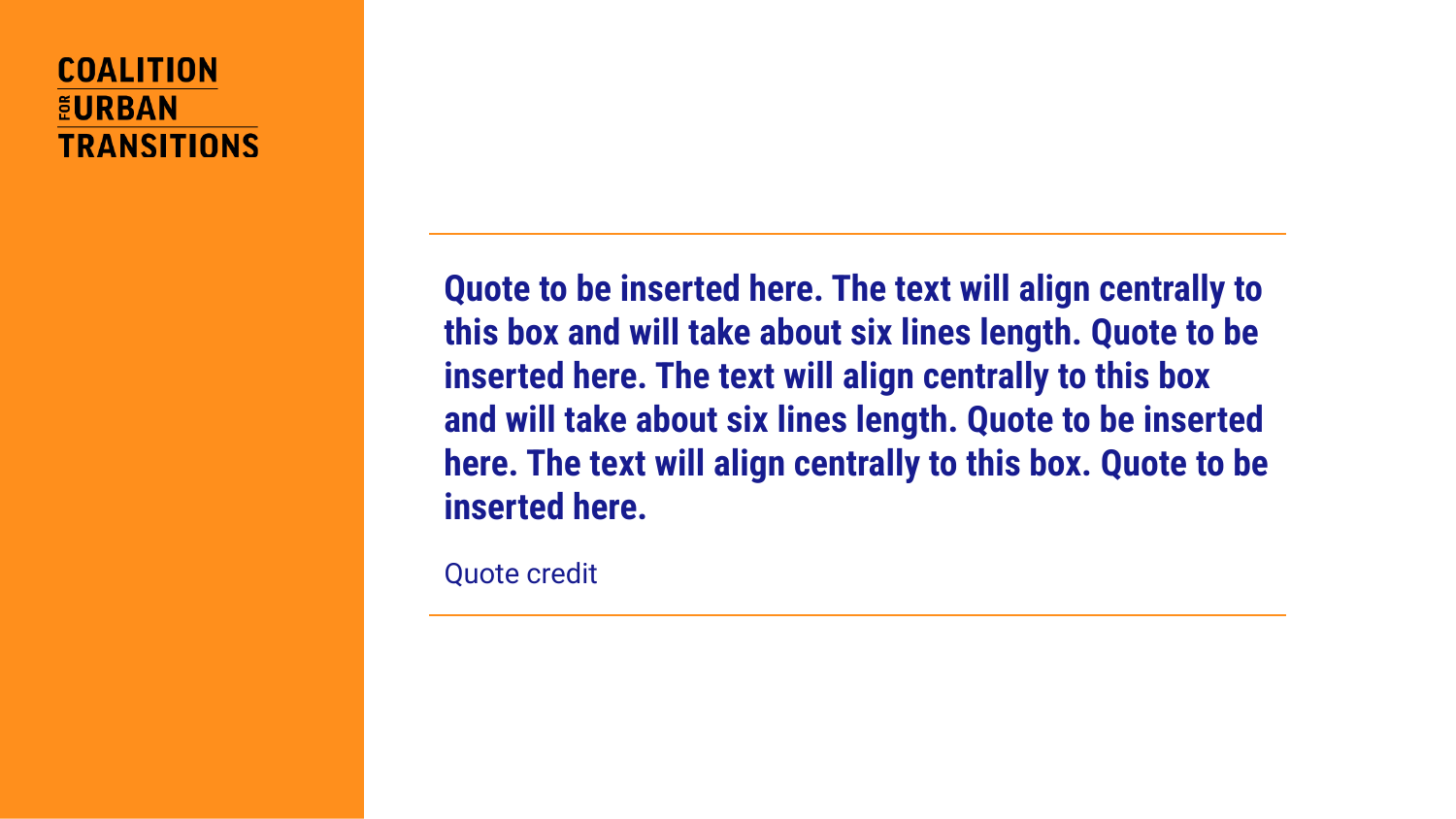

Quote to be inserted here. The text will align centrally to this box and will take about six lines length. Quote to be inserted here. The text will align centrally to this box and will take about six lines length. Quote to be inserted here. The text will align centrally to this box. Quote to be inserted here.
Quote credit